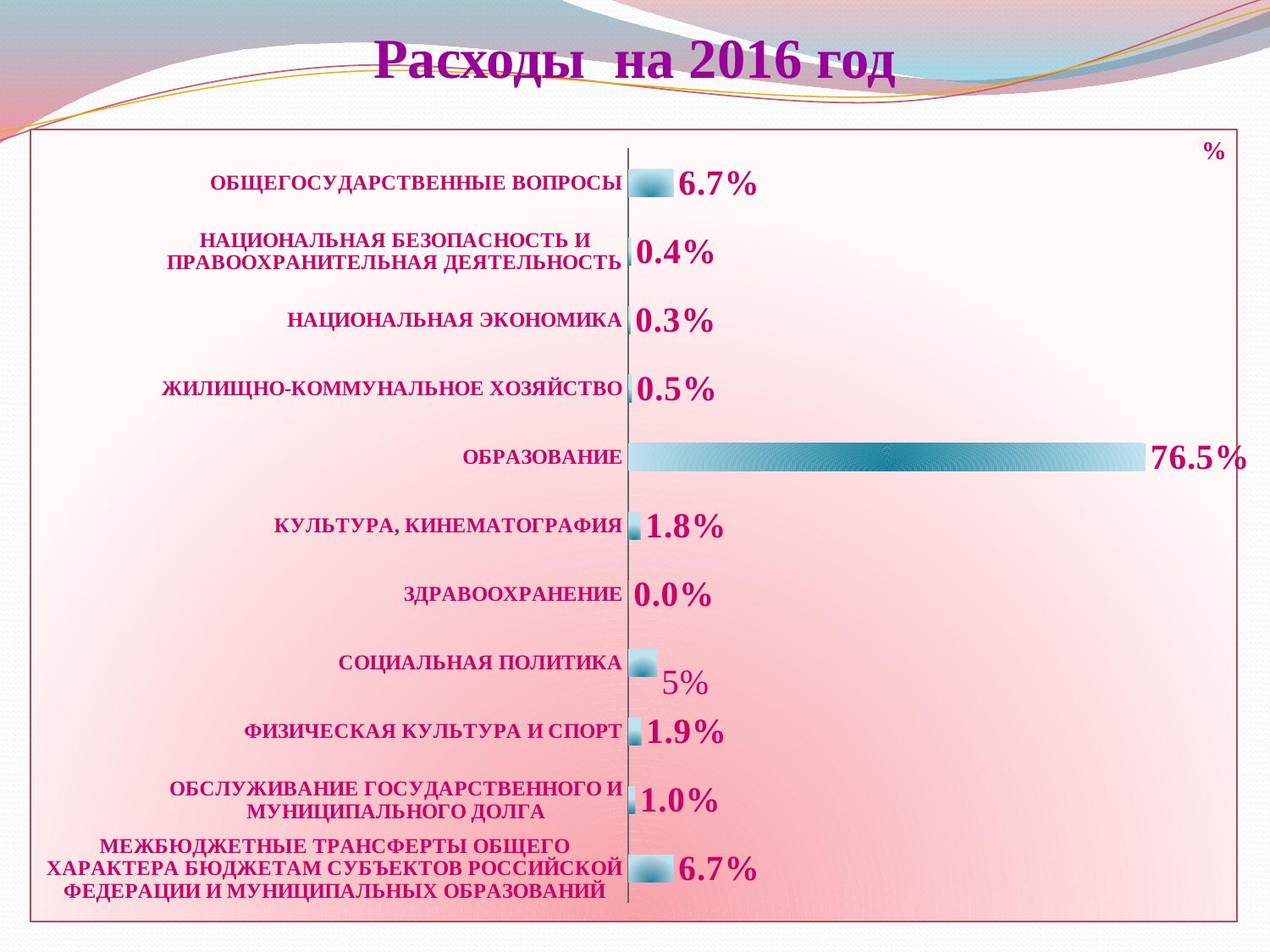

# Расходы  на 2016 год

### Chart:

| Category | % |
|---|---|
| МЕЖБЮДЖЕТНЫЕ ТРАНСФЕРТЫ ОБЩЕГО ХАРАКТЕРА БЮДЖЕТАМ СУБЪЕКТОВ РОССИЙСКОЙ ФЕДЕРАЦИИ И МУНИЦИПАЛЬНЫХ ОБРАЗОВАНИЙ | 0.067 |
| ОБСЛУЖИВАНИЕ ГОСУДАРСТВЕННОГО И МУНИЦИПАЛЬНОГО ДОЛГА | 0.010000000000000004 |
| ФИЗИЧЕСКАЯ КУЛЬТУРА И СПОРТ | 0.019000000000000006 |
| СОЦИАЛЬНАЯ ПОЛИТИКА | 0.042000000000000016 |
| ЗДРАВООХРАНЕНИЕ | 0.0004000000000000002 |
| КУЛЬТУРА, КИНЕМАТОГРАФИЯ | 0.018 |
| ОБРАЗОВАНИЕ | 0.7650000000000002 |
| ЖИЛИЩНО-КОММУНАЛЬНОЕ ХОЗЯЙСТВО | 0.005000000000000002 |
| НАЦИОНАЛЬНАЯ ЭКОНОМИКА | 0.003000000000000001 |
| НАЦИОНАЛЬНАЯ БЕЗОПАСНОСТЬ И ПРАВООХРАНИТЕЛЬНАЯ ДЕЯТЕЛЬНОСТЬ | 0.004000000000000002 |
| ОБЩЕГОСУДАРСТВЕННЫЕ ВОПРОСЫ | 0.067 |